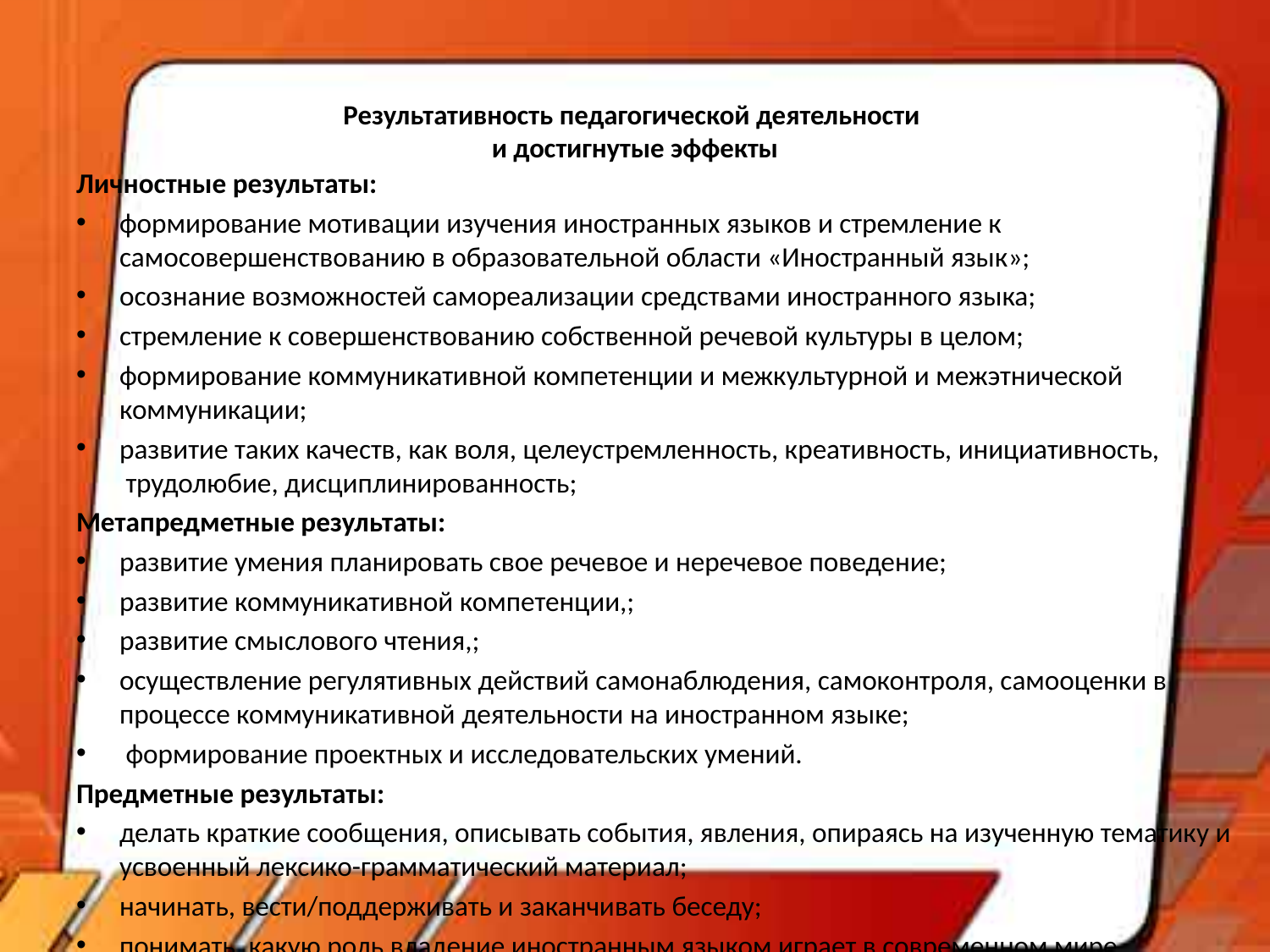

# Результативность педагогической деятельности и достигнутые эффекты
Личностные результаты:
формирование мотивации изучения иностранных языков и стремление к самосовершенствованию в образовательной области «Иностранный язык»;
осознание возможностей самореализации средствами иностранного языка;
стремление к совершенствованию собственной речевой культуры в целом;
формирование коммуникативной компетенции и межкультурной и межэтнической коммуникации;
развитие таких качеств, как воля, целеустремленность, креативность, инициативность,  трудолюбие, дисциплинированность;
Метапредметные результаты:
развитие умения планировать свое речевое и неречевое поведение;
развитие коммуникативной компетенции,;
развитие смыслового чтения,;
осуществление регулятивных действий самонаблюдения, самоконтроля, самооценки в процессе коммуникативной деятельности на иностранном языке;
 формирование проектных и исследовательских умений.
Предметные результаты:
делать краткие сообщения, описывать события, явления, опираясь на изученную тематику и усвоенный лексико-грамматический материал;
начинать, вести/поддерживать и заканчивать беседу;
понимать, какую роль владение иностранным языком играет в современном мире.